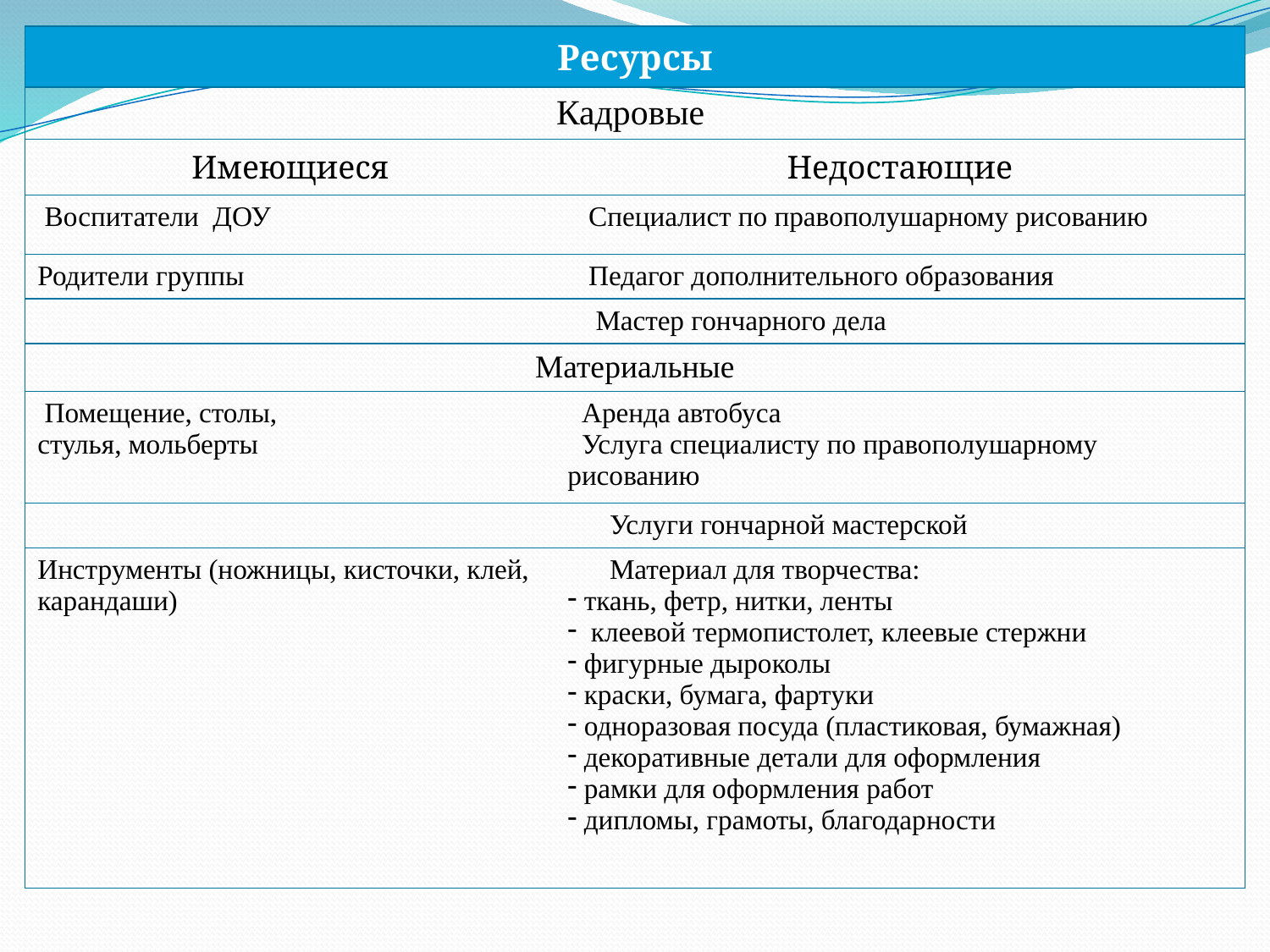

| Ресурсы |  |
| --- | --- |
| Кадровые |  |
| Имеющиеся | Недостающие |
| Воспитатели ДОУ | Специалист по правополушарному рисованию |
| Родители группы | Педагог дополнительного образования |
|  | Мастер гончарного дела |
| Материальные |  |
| Помещение, столы, стулья, мольберты | Аренда автобуса Услуга специалисту по правополушарному рисованию |
|  | Услуги гончарной мастерской |
| Инструменты (ножницы, кисточки, клей, карандаши) | Материал для творчества: ткань, фетр, нитки, ленты клеевой термопистолет, клеевые стержни фигурные дыроколы краски, бумага, фартуки одноразовая посуда (пластиковая, бумажная) декоративные детали для оформления рамки для оформления работ дипломы, грамоты, благодарности |